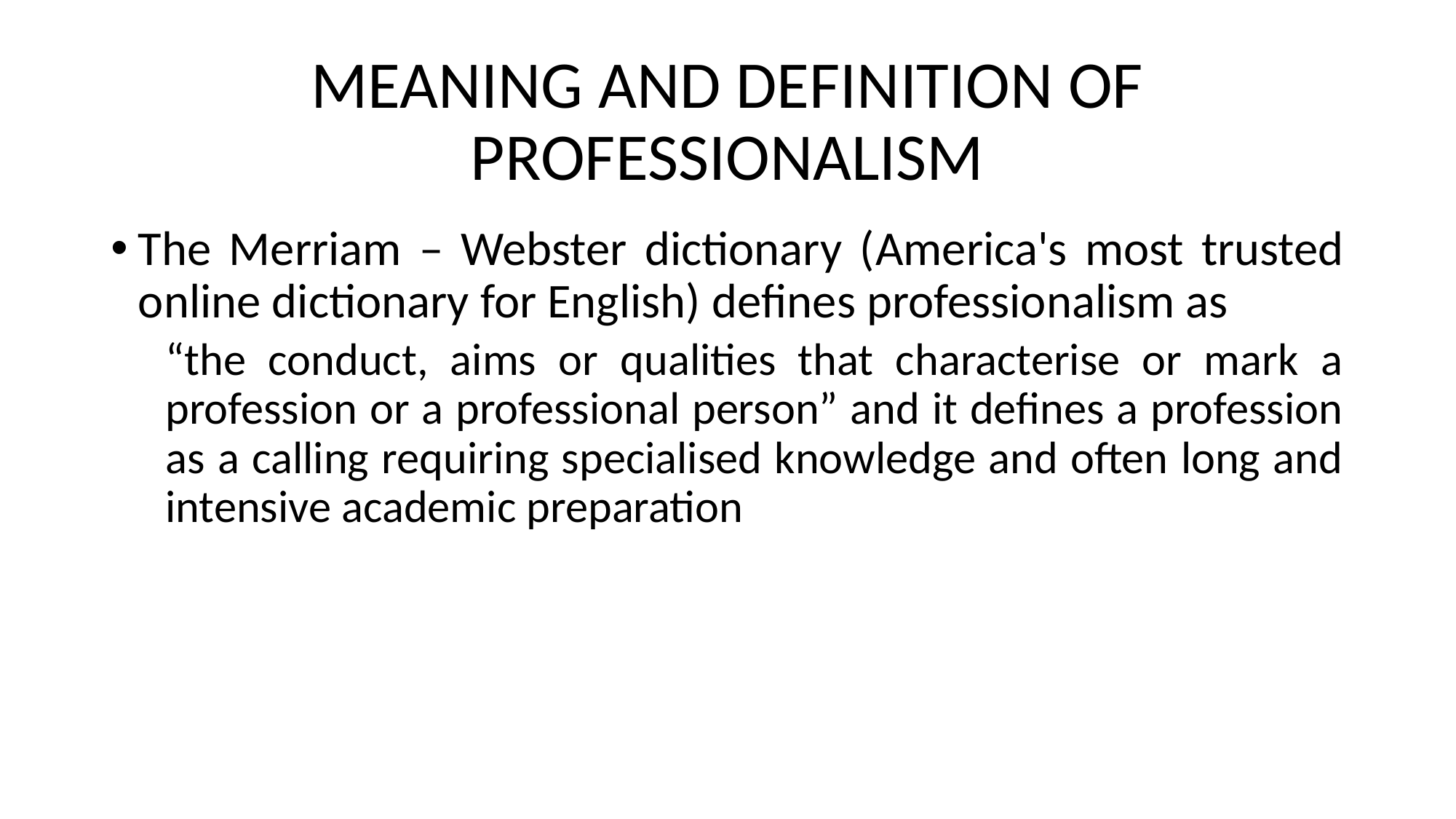

# MEANING AND DEFINITION OF PROFESSIONALISM
The Merriam – Webster dictionary (America's most trusted online dictionary for English) defines professionalism as
“the conduct, aims or qualities that characterise or mark a profession or a professional person” and it defines a profession as a calling requiring specialised knowledge and often long and intensive academic preparation